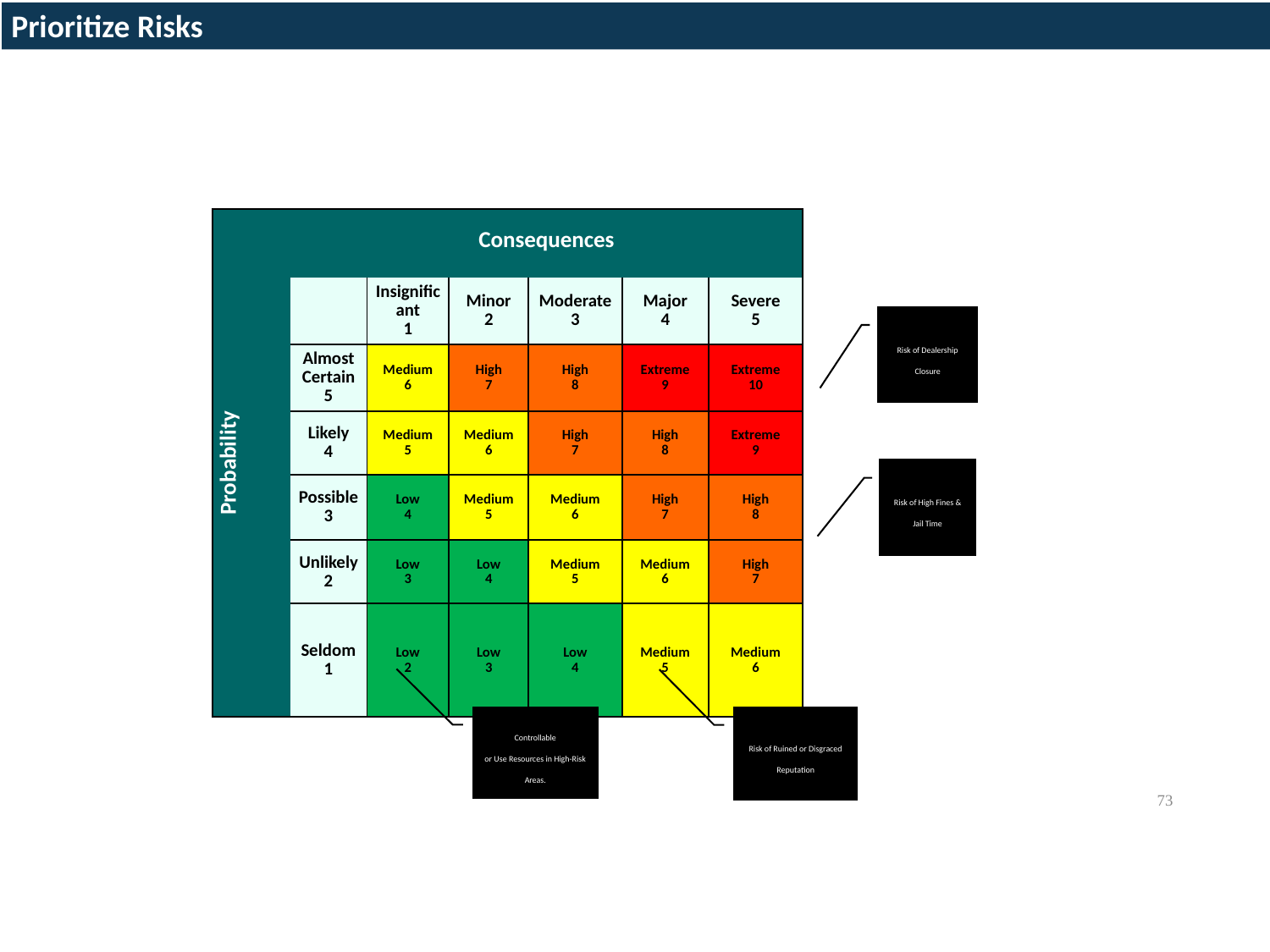

# Prioritize Risks

| Probability | Consequences |  |  |  |  |  |
| --- | --- | --- | --- | --- | --- | --- |
|  |  | Insignificant 1 | Minor 2 | Moderate 3 | Major 4 | Severe 5 |
|  | Almost Certain 5 | Medium 6 | High 7 | High 8 | Extreme 9 | Extreme 10 |
|  | Likely 4 | Medium 5 | Medium 6 | High 7 | High 8 | Extreme 9 |
|  | Possible 3 | Low 4 | Medium 5 | Medium 6 | High 7 | High 8 |
|  | Unlikely 2 | Low 3 | Low 4 | Medium 5 | Medium 6 | High 7 |
|  | Seldom 1 | Low 2 | Low 3 | Low 4 | Medium 5 | Medium 6 |
Risk of Dealership
Closure
Risk of High Fines & Jail Time
Controllable
or Use Resources in High-Risk Areas.
Risk of Ruined or Disgraced Reputation
73